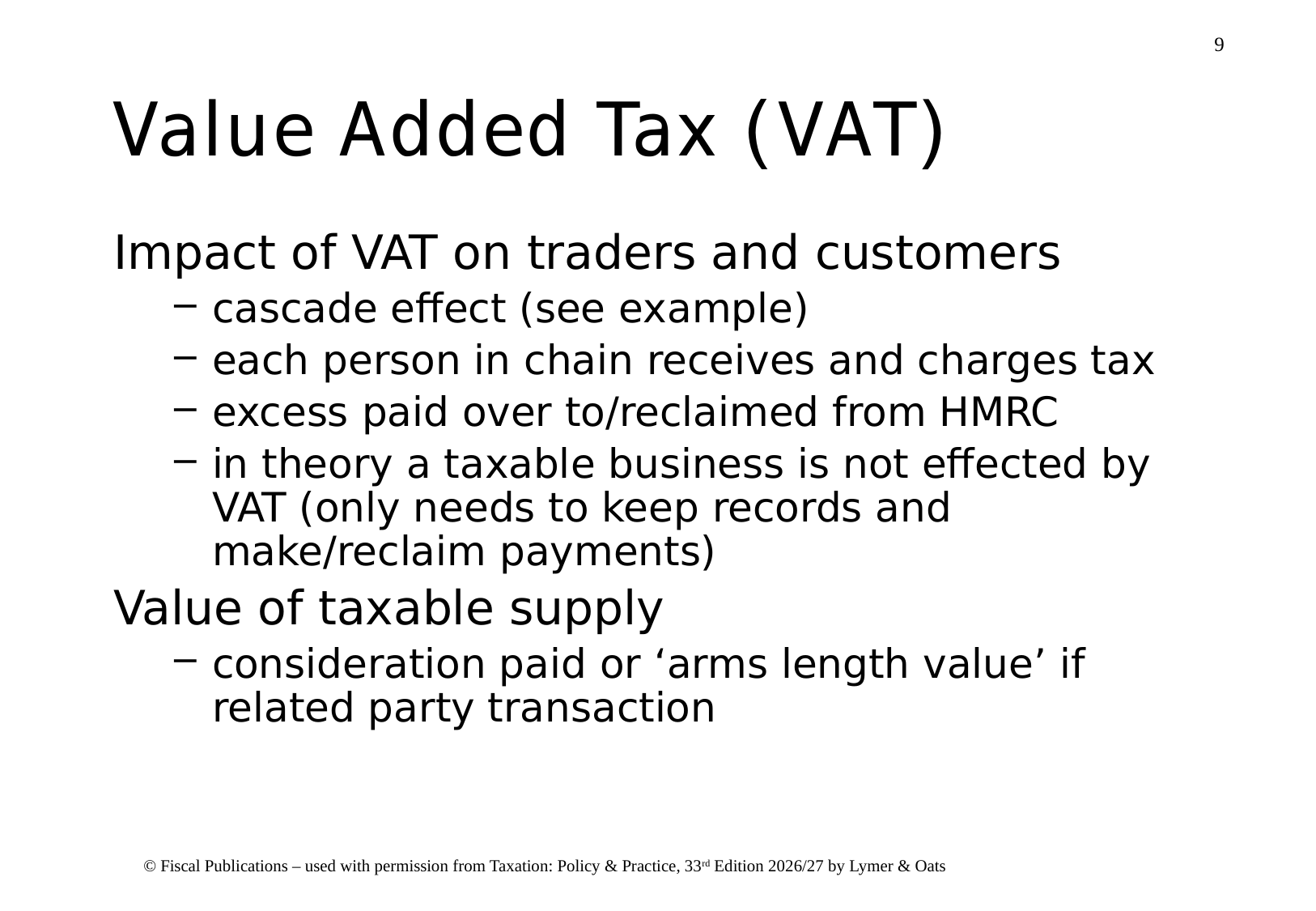

# Value Added Tax (VAT)
Impact of VAT on traders and customers
cascade effect (see example)
each person in chain receives and charges tax
excess paid over to/reclaimed from HMRC
in theory a taxable business is not effected by VAT (only needs to keep records and make/reclaim payments)
Value of taxable supply
consideration paid or ‘arms length value’ if related party transaction